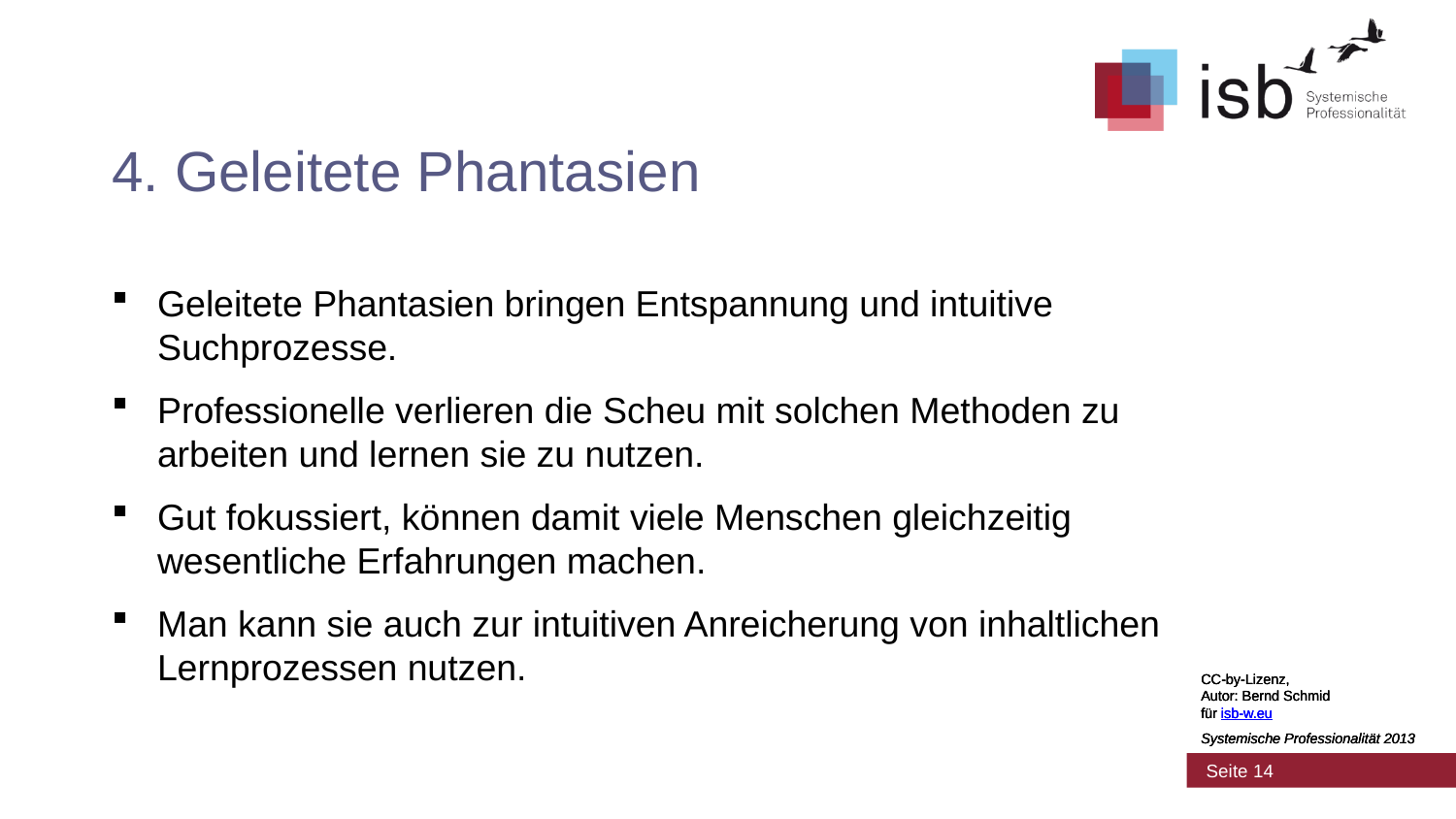

# 4. Geleitete Phantasien
Geleitete Phantasien bringen Entspannung und intuitive Suchprozesse.
Professionelle verlieren die Scheu mit solchen Methoden zu arbeiten und lernen sie zu nutzen.
Gut fokussiert, können damit viele Menschen gleichzeitig wesentliche Erfahrungen machen.
Man kann sie auch zur intuitiven Anreicherung von inhaltlichen Lernprozessen nutzen.

CC-by-Lizenz,
Autor: Bernd Schmid
für isb-w.eu
Systemische Professionalität 2013

CC-by-Lizenz,
Autor: Bernd Schmid
für isb-w.eu
Systemische Professionalität 2013
 Seite 14